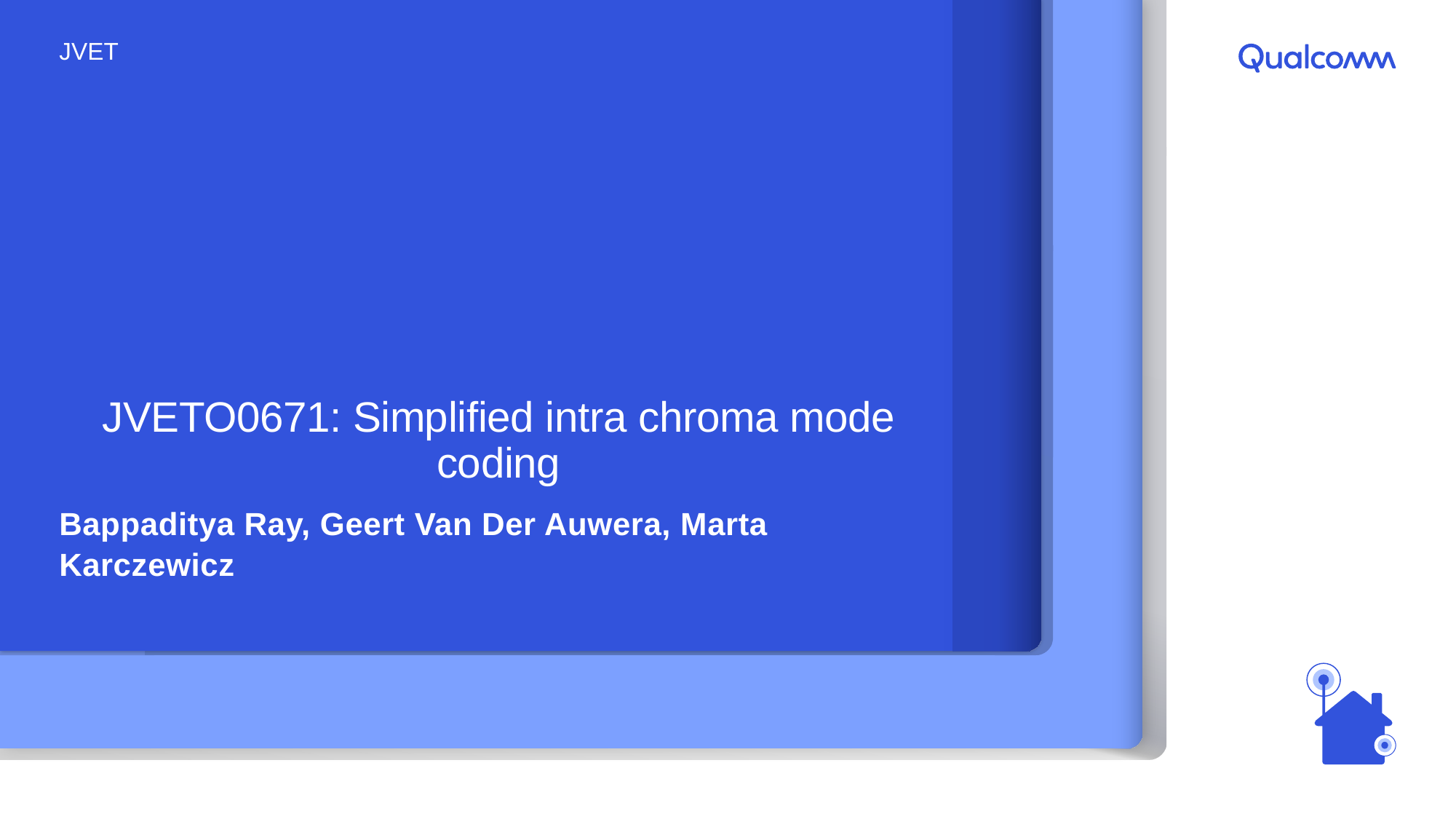

JVET
# JVETO0671: Simplified intra chroma mode coding
Bappaditya Ray, Geert Van Der Auwera, Marta Karczewicz